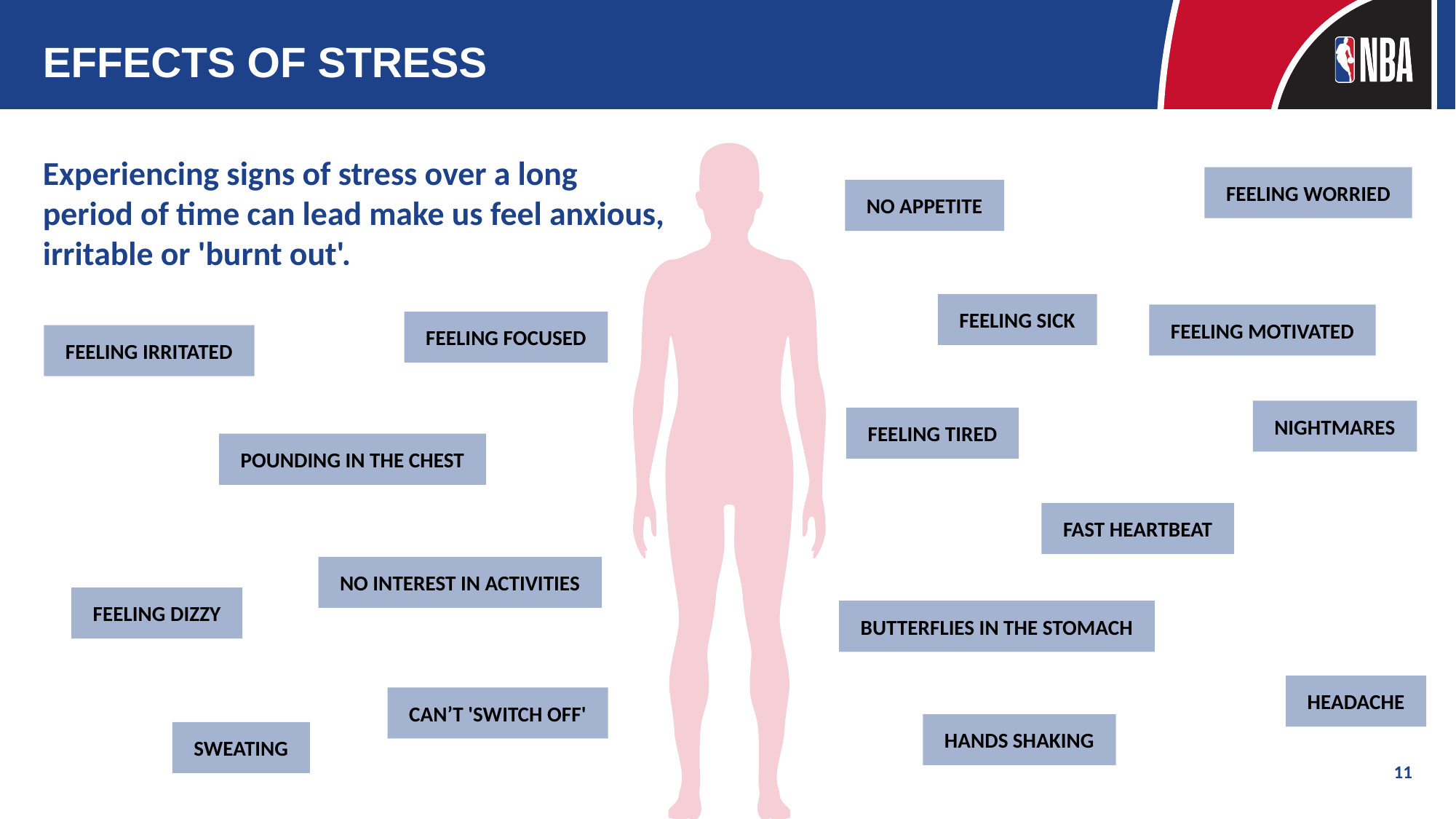

# EFFECTS OF STRESS
Experiencing signs of stress over a long period of time can lead make us feel anxious, irritable or 'burnt out'.

FEELING WORRIED
NO APPETITE
FEELING SICK
FEELING MOTIVATED
FEELING FOCUSED
FEELING IRRITATED
NIGHTMARES
FEELING TIRED
POUNDING IN THE CHEST
FAST HEARTBEAT
NO INTEREST IN ACTIVITIES
FEELING DIZZY
BUTTERFLIES IN THE STOMACH
HEADACHE
CAN’T 'SWITCH OFF'
HANDS SHAKING
SWEATING
11